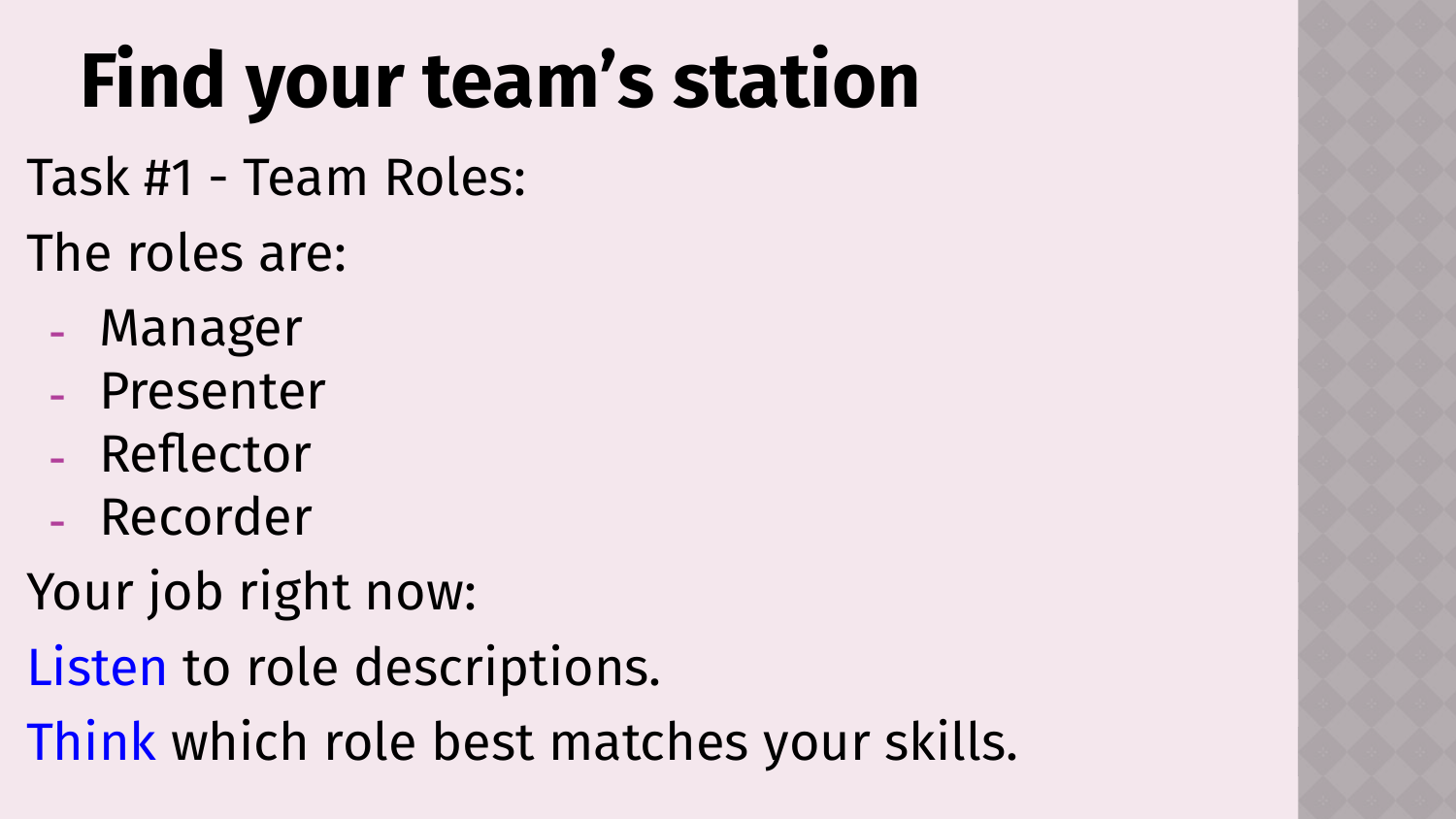

# Find your team’s station
Task #1 - Team Roles:
The roles are:
Manager
Presenter
Reflector
Recorder
Your job right now:
Listen to role descriptions.
Think which role best matches your skills.